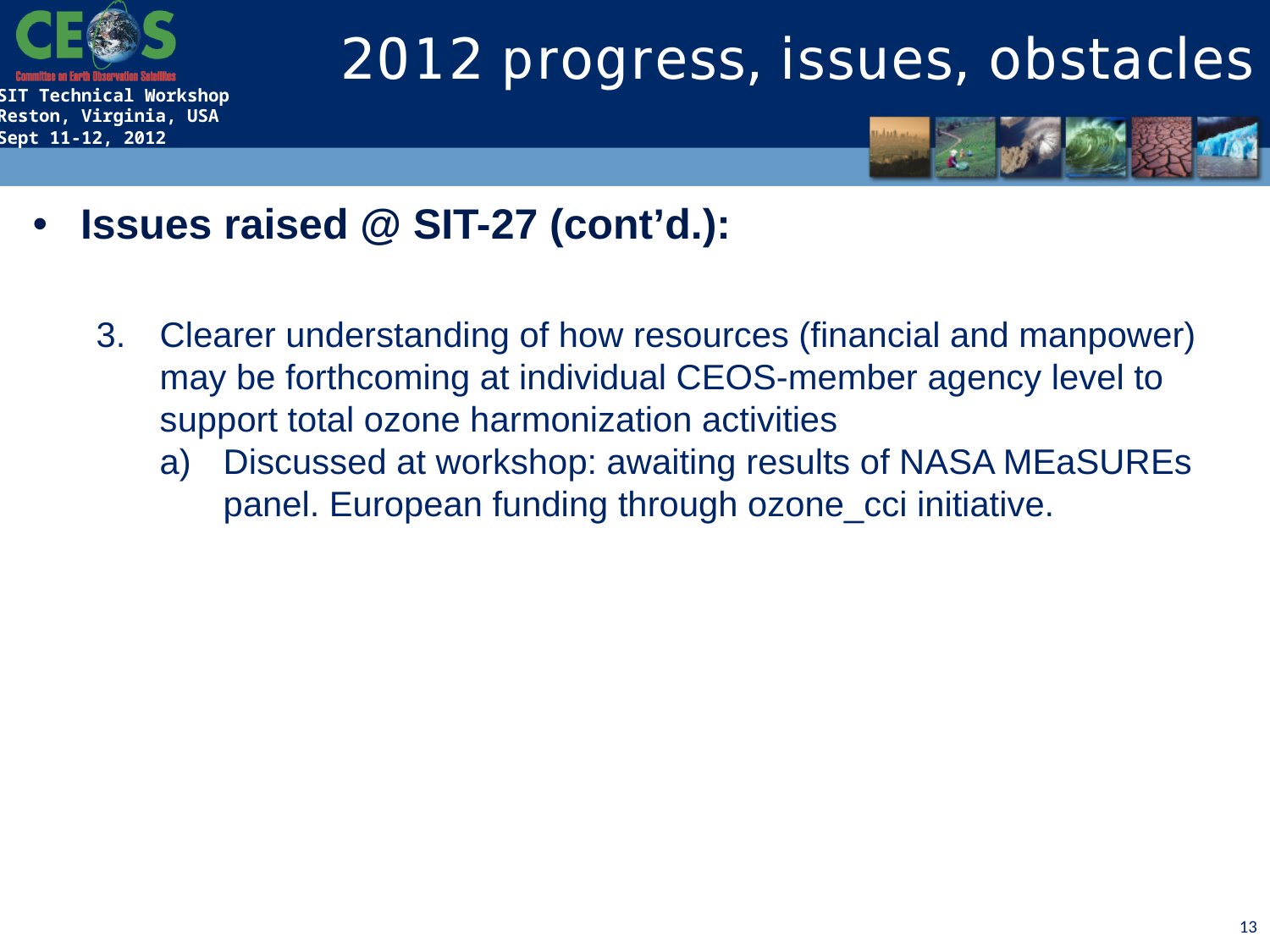

2012 progress, issues, obstacles
Issues raised @ SIT-27 (cont’d.):

Clearer understanding of how resources (financial and manpower) may be forthcoming at individual CEOS-member agency level to support total ozone harmonization activities
Discussed at workshop: awaiting results of NASA MEaSUREs panel. European funding through ozone_cci initiative.

13